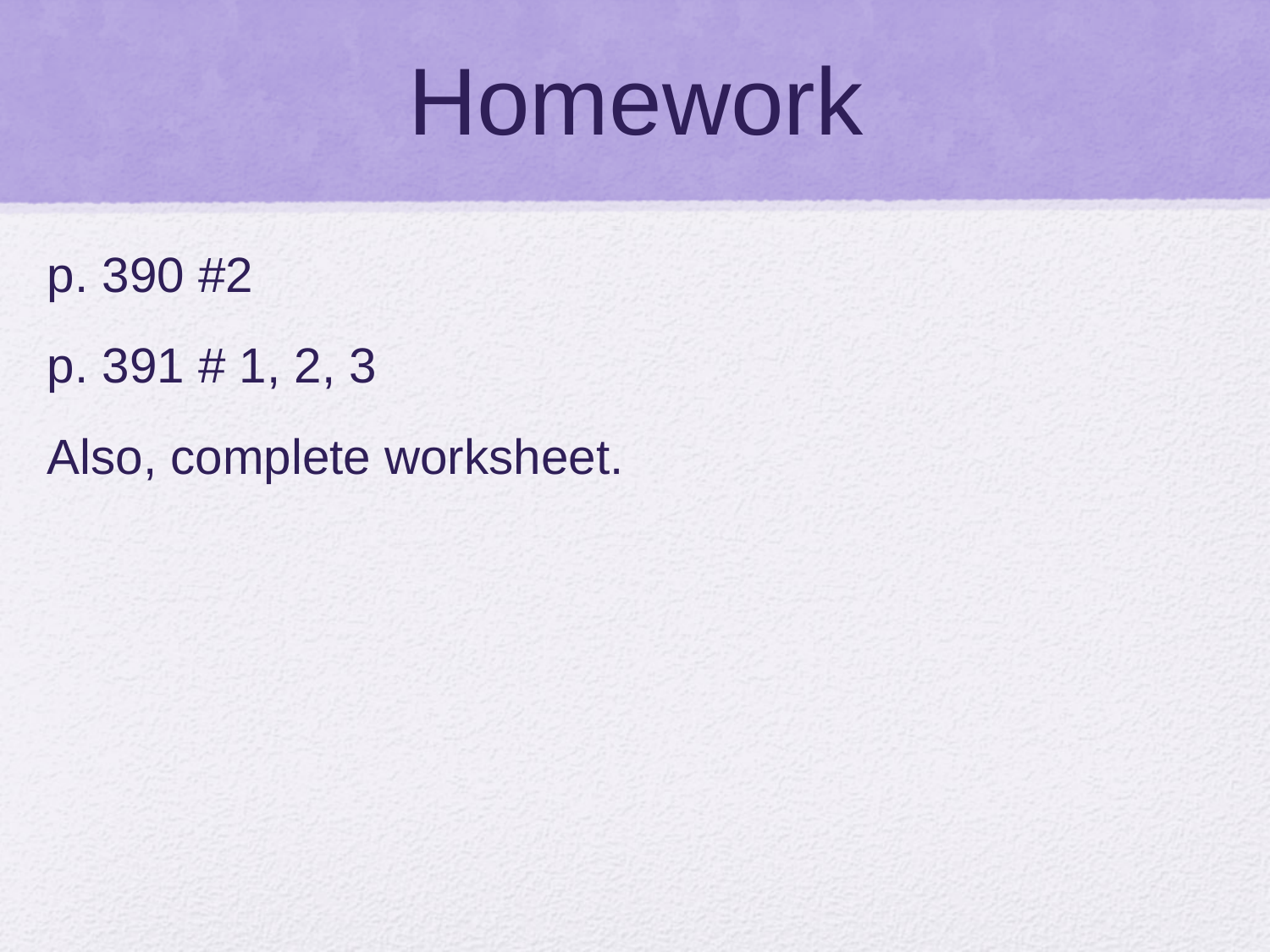

# Homework
p. 390 #2
p. 391 # 1, 2, 3
Also, complete worksheet.